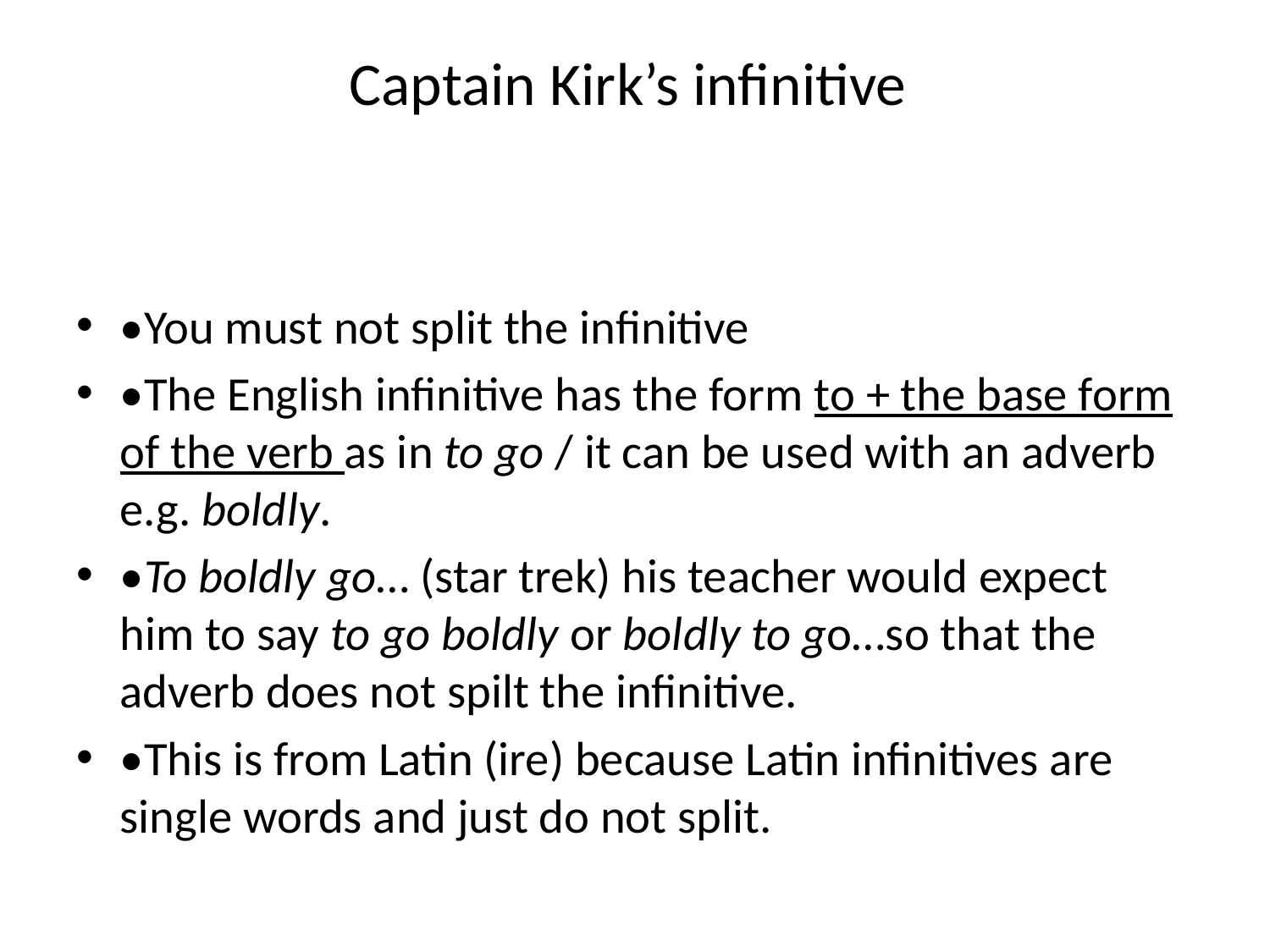

# Captain Kirk’s infinitive

•You must not split the infinitive
•The English infinitive has the form to + the base form of the verb as in to go / it can be used with an adverb e.g. boldly.
•To boldly go… (star trek) his teacher would expect him to say to go boldly or boldly to go…so that the adverb does not spilt the infinitive.
•This is from Latin (ire) because Latin infinitives are single words and just do not split.